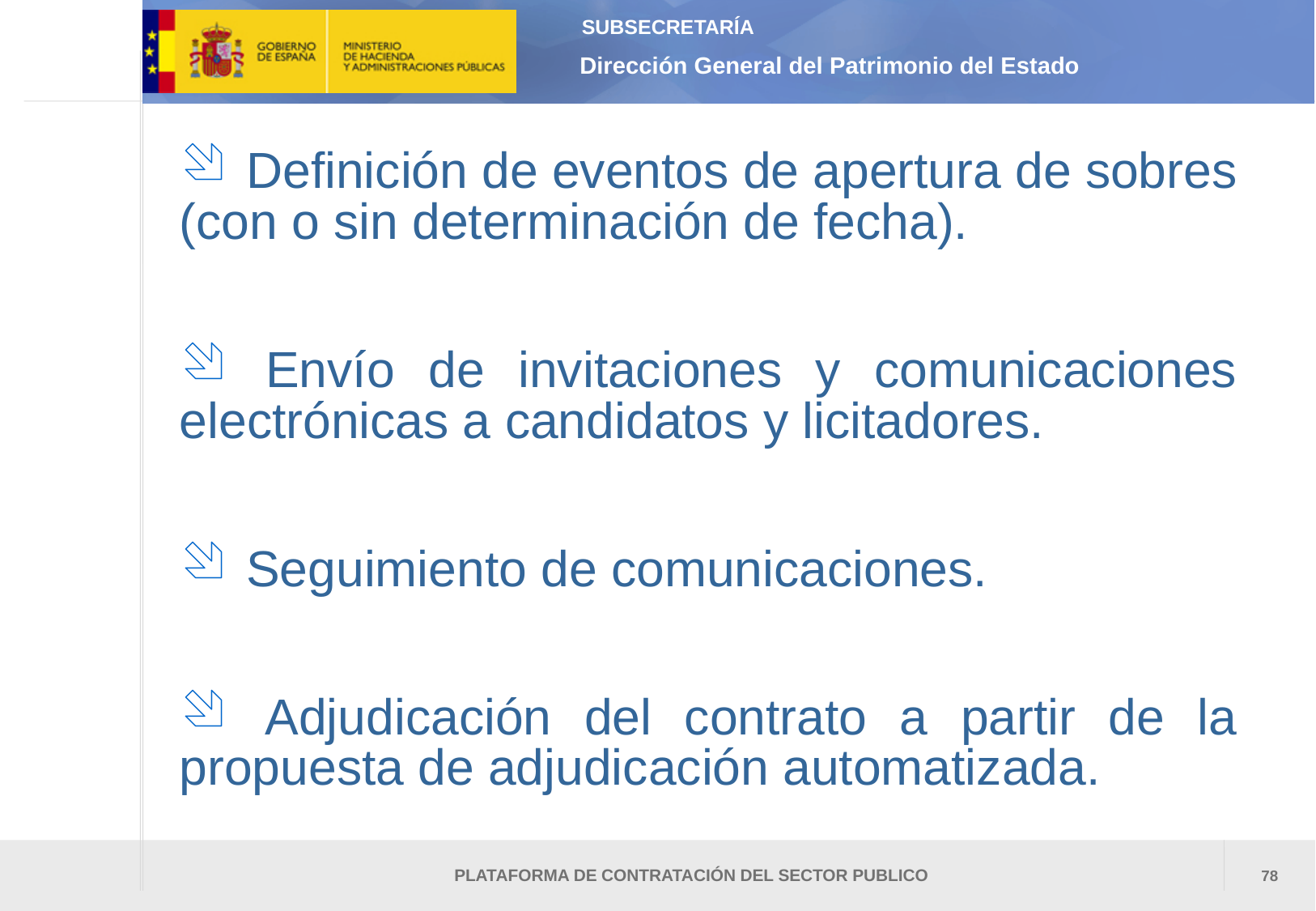

Definición de eventos de apertura de sobres (con o sin determinación de fecha).

 Envío de invitaciones y comunicaciones electrónicas a candidatos y licitadores.

 Seguimiento de comunicaciones.

 Adjudicación del contrato a partir de la propuesta de adjudicación automatizada.